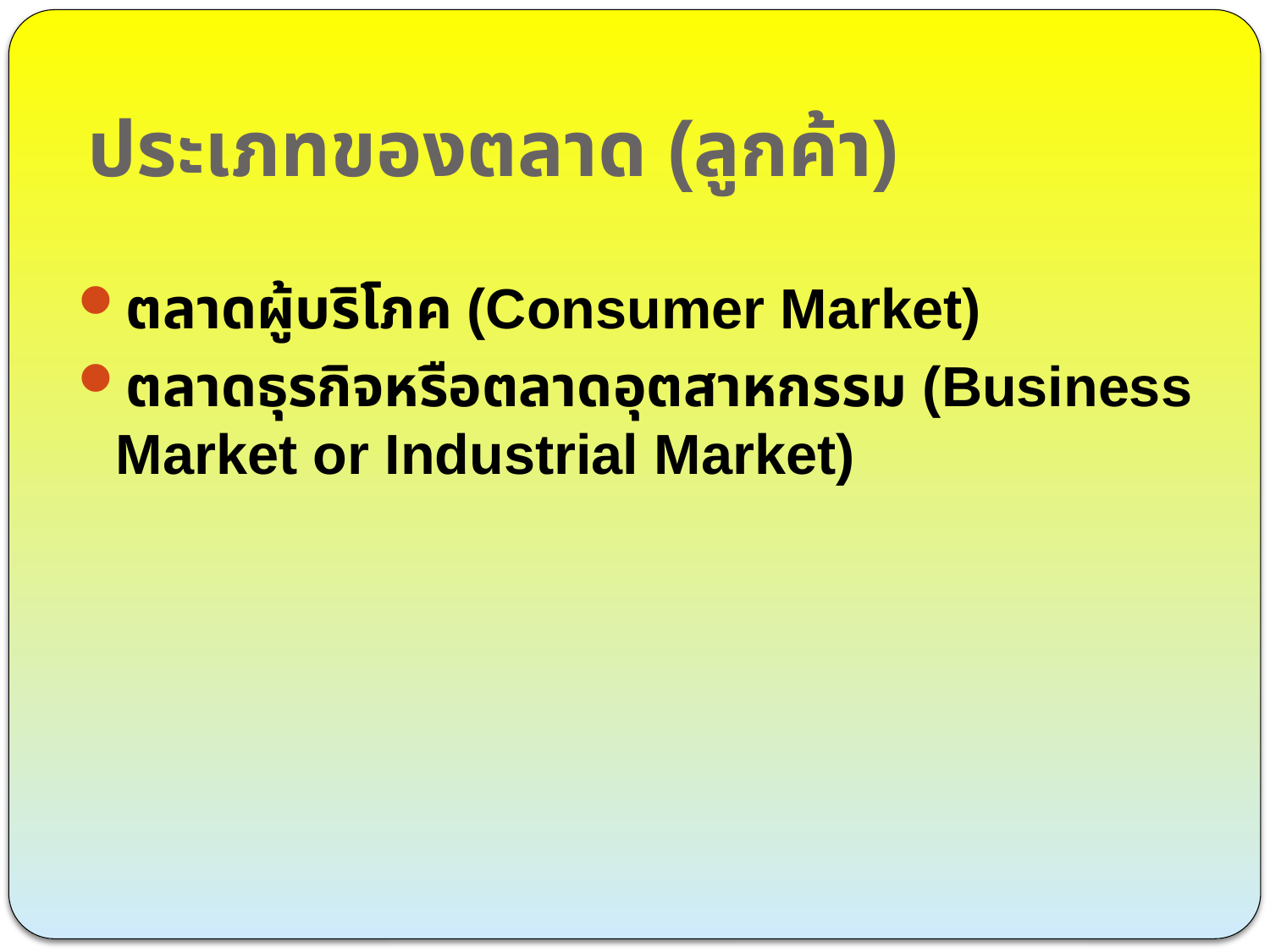

# ประเภทของตลาด (ลูกค้า)
ตลาดผู้บริโภค (Consumer Market)
ตลาดธุรกิจหรือตลาดอุตสาหกรรม (Business Market or Industrial Market)